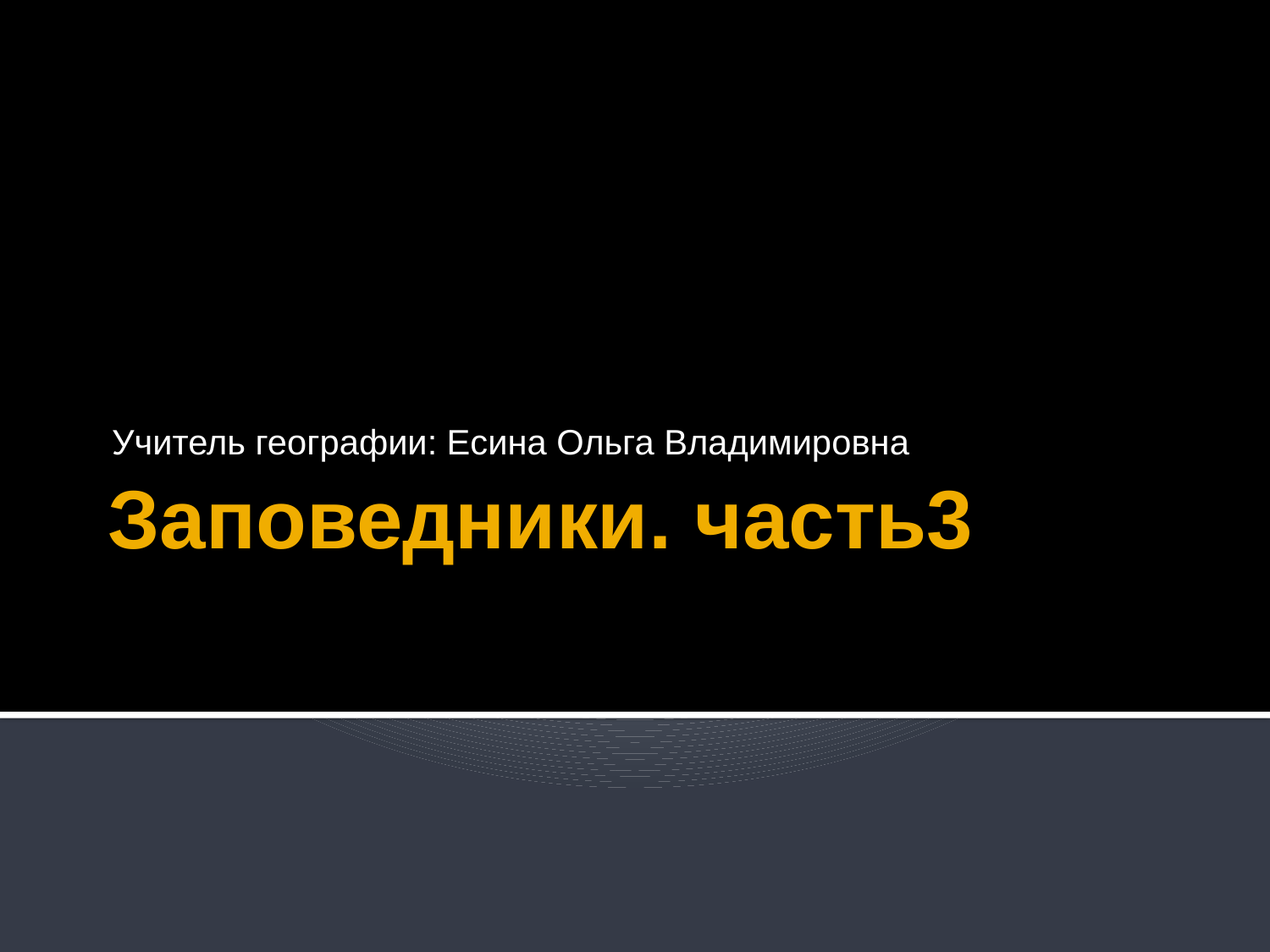

Учитель географии: Есина Ольга Владимировна
# Заповедники. часть3